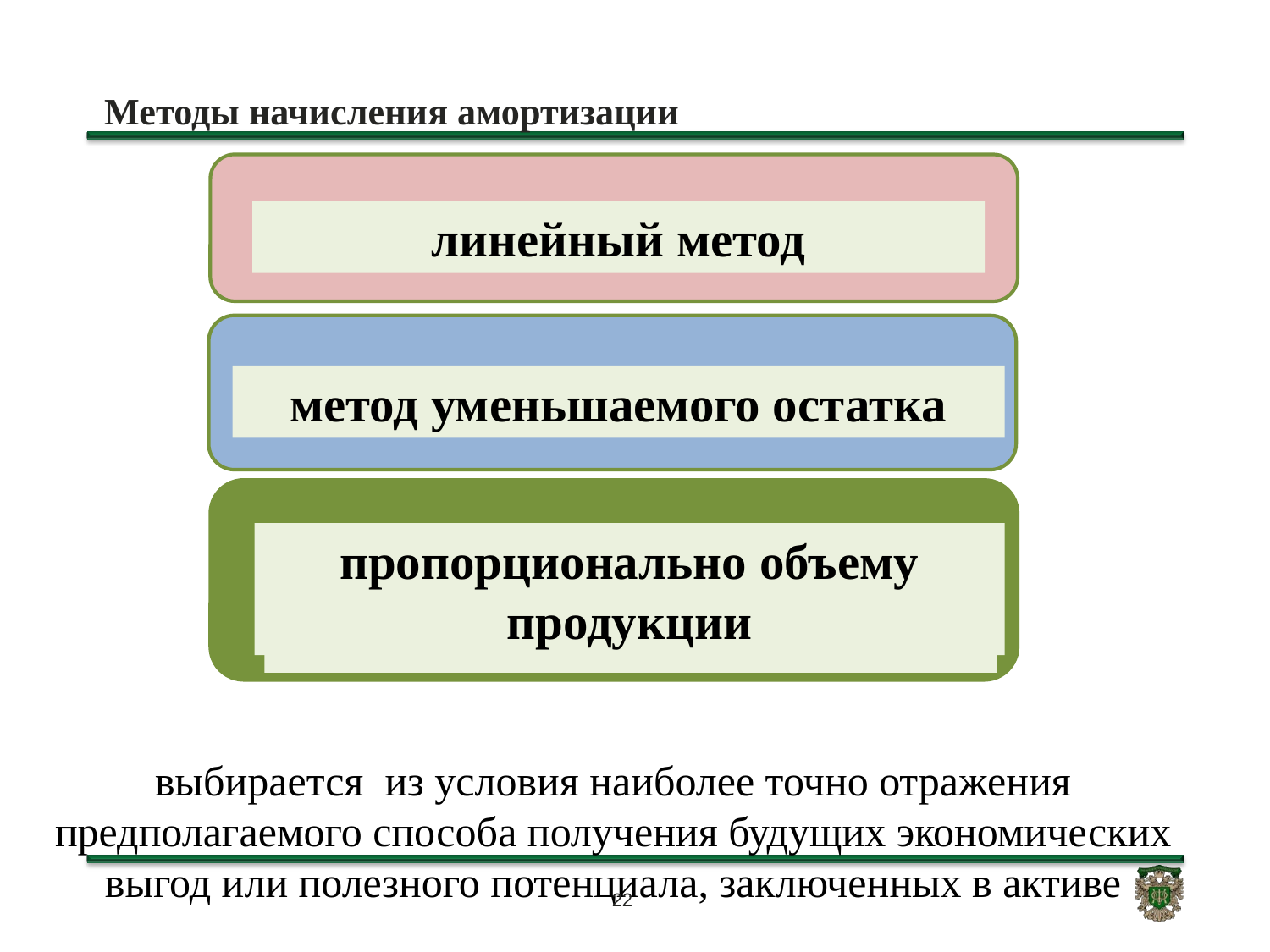

# Методы начисления амортизации

линейный метод

метод уменьшаемого остатка

пропорционально объему продукции
выбирается  из условия наиболее точно отражения предполагаемого способа получения будущих экономических выгод или полезного потенциала, заключенных в активе
22